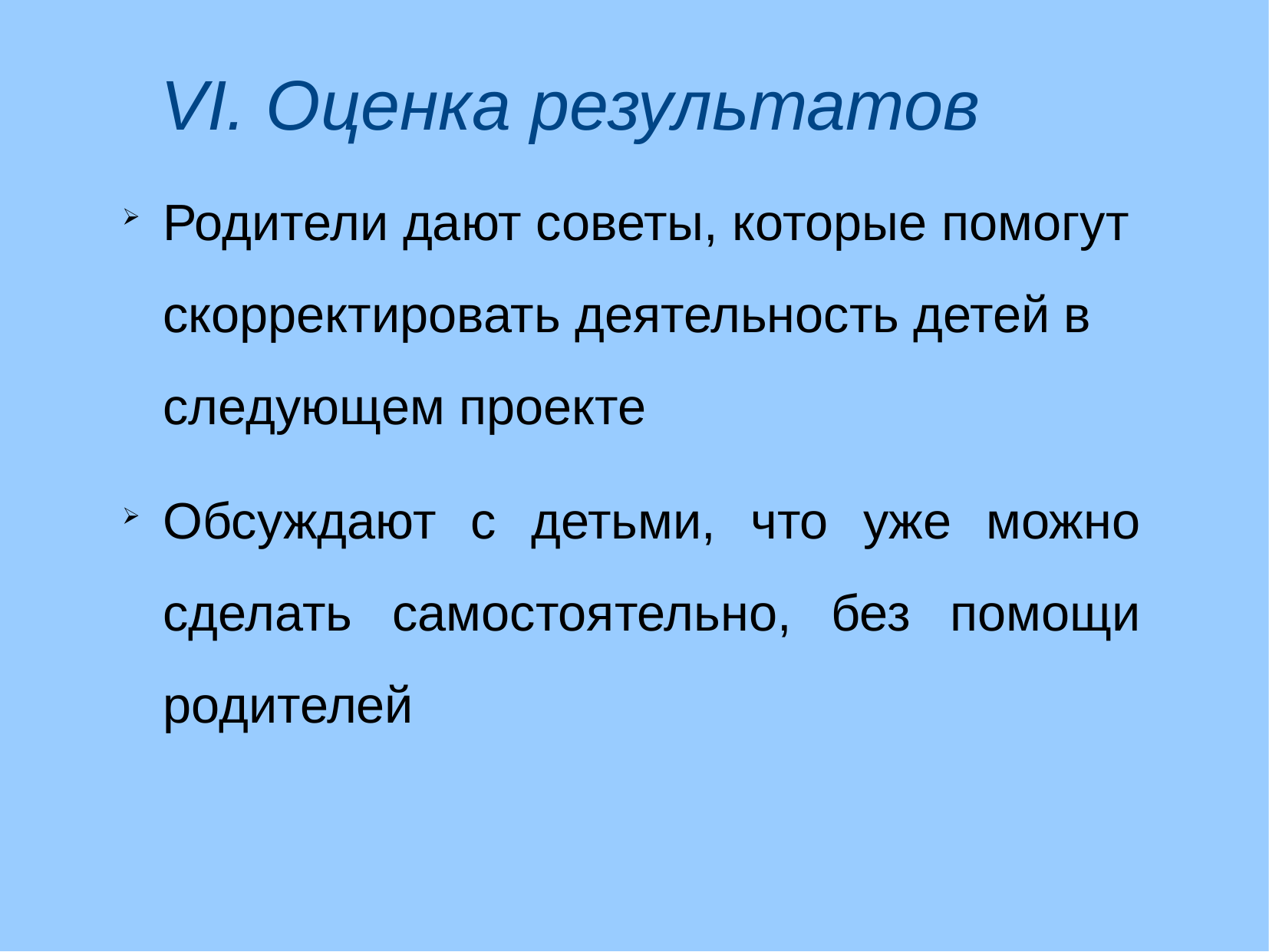

VI. Оценка результатов
Родители дают советы, которые помогут скорректировать деятельность детей в следующем проекте
Обсуждают с детьми, что уже можно сделать самостоятельно, без помощи родителей